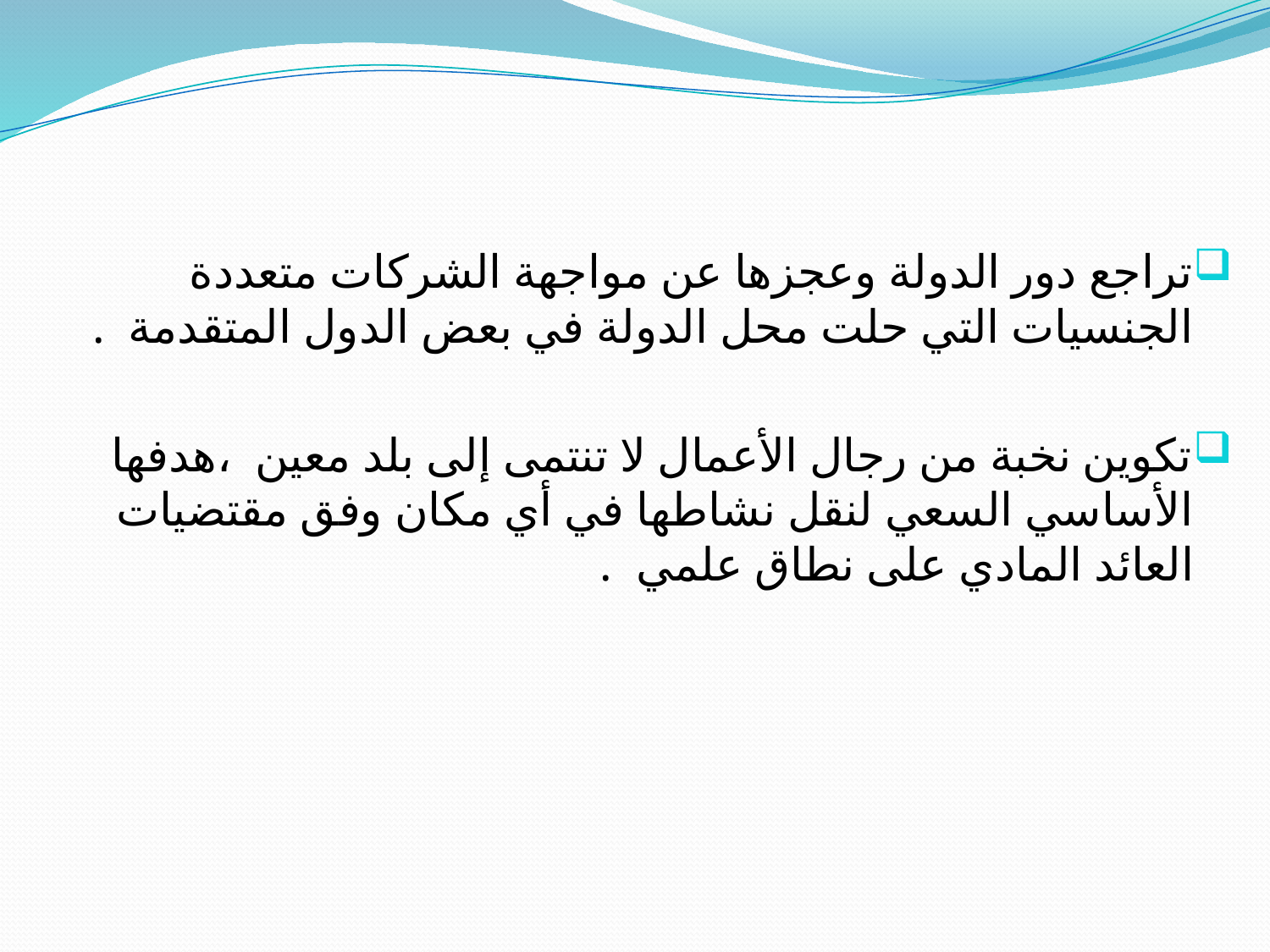

تراجع دور الدولة وعجزها عن مواجهة الشركات متعددة الجنسيات التي حلت محل الدولة في بعض الدول المتقدمة  .

تكوين نخبة من رجال الأعمال لا تنتمى إلى بلد معين  ،هدفها الأساسي السعي لنقل نشاطها في أي مكان وفق مقتضيات العائد المادي على نطاق علمي  .